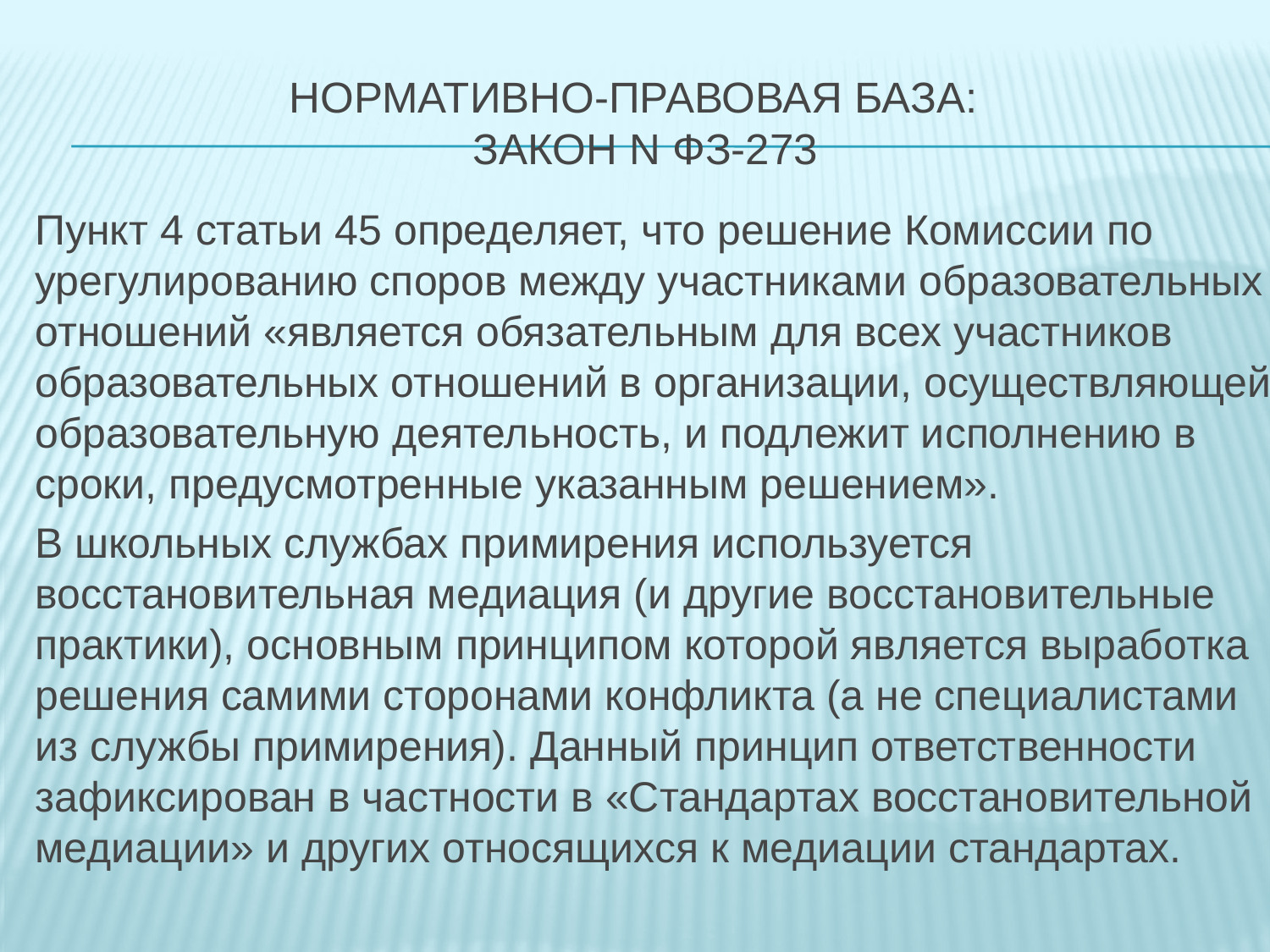

# Нормативно-правовая база: закон N ФЗ-273
Пункт 4 статьи 45 определяет, что решение Комиссии по урегулированию споров между участниками образовательных отношений «является обязательным для всех участников образовательных отношений в организации, осуществляющей образовательную деятельность, и подлежит исполнению в сроки, предусмотренные указанным решением».
В школьных службах примирения используется восстановительная медиация (и другие восстановительные практики), основным принципом которой является выработка решения самими сторонами конфликта (а не специалистами из службы примирения). Данный принцип ответственности зафиксирован в частности в «Стандартах восстановительной медиации» и других относящихся к медиации стандартах.